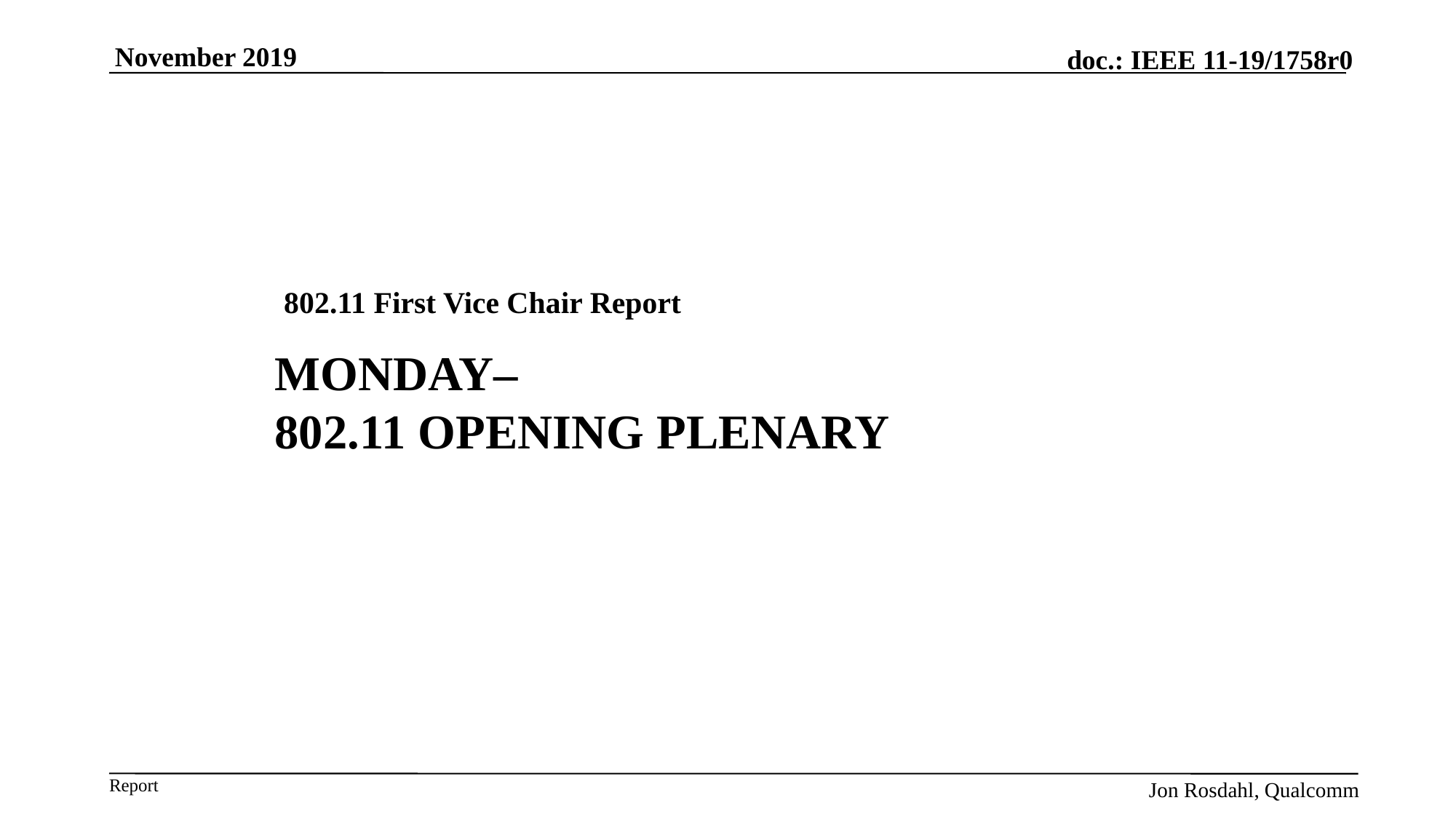

802.11 First Vice Chair Report
# Monday– 802.11 Opening Plenary
Jon Rosdahl, Qualcomm